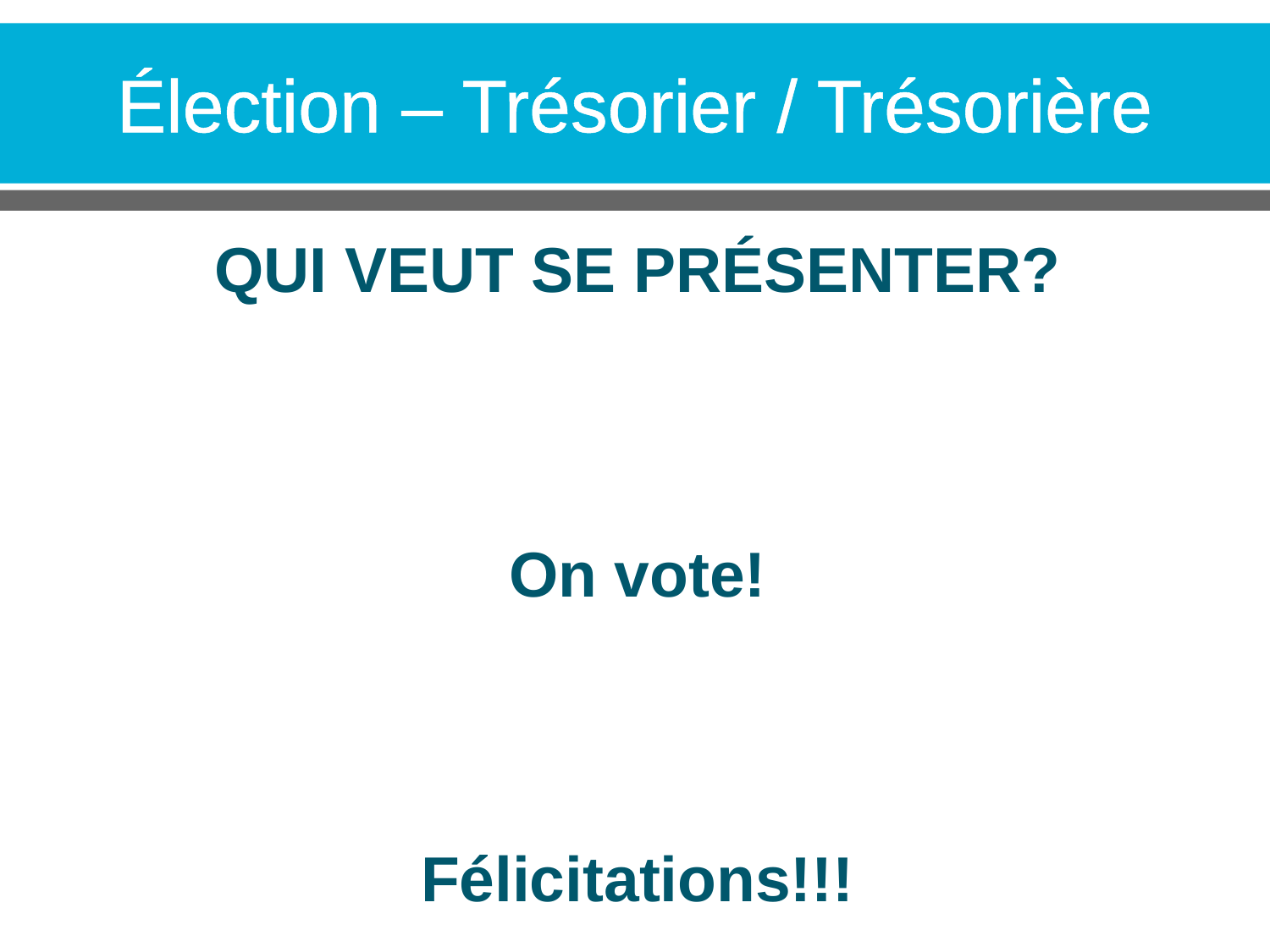

# Élection – Trésorier / Trésorière
QUI VEUT SE PRÉSENTER?

On vote!

Félicitations!!!
Rappel des tâches

Prépare un document avec les dépenses et les revenus pour chaque réunion

Supervise la comptabilité et s’assure que les chiffres sont à jour